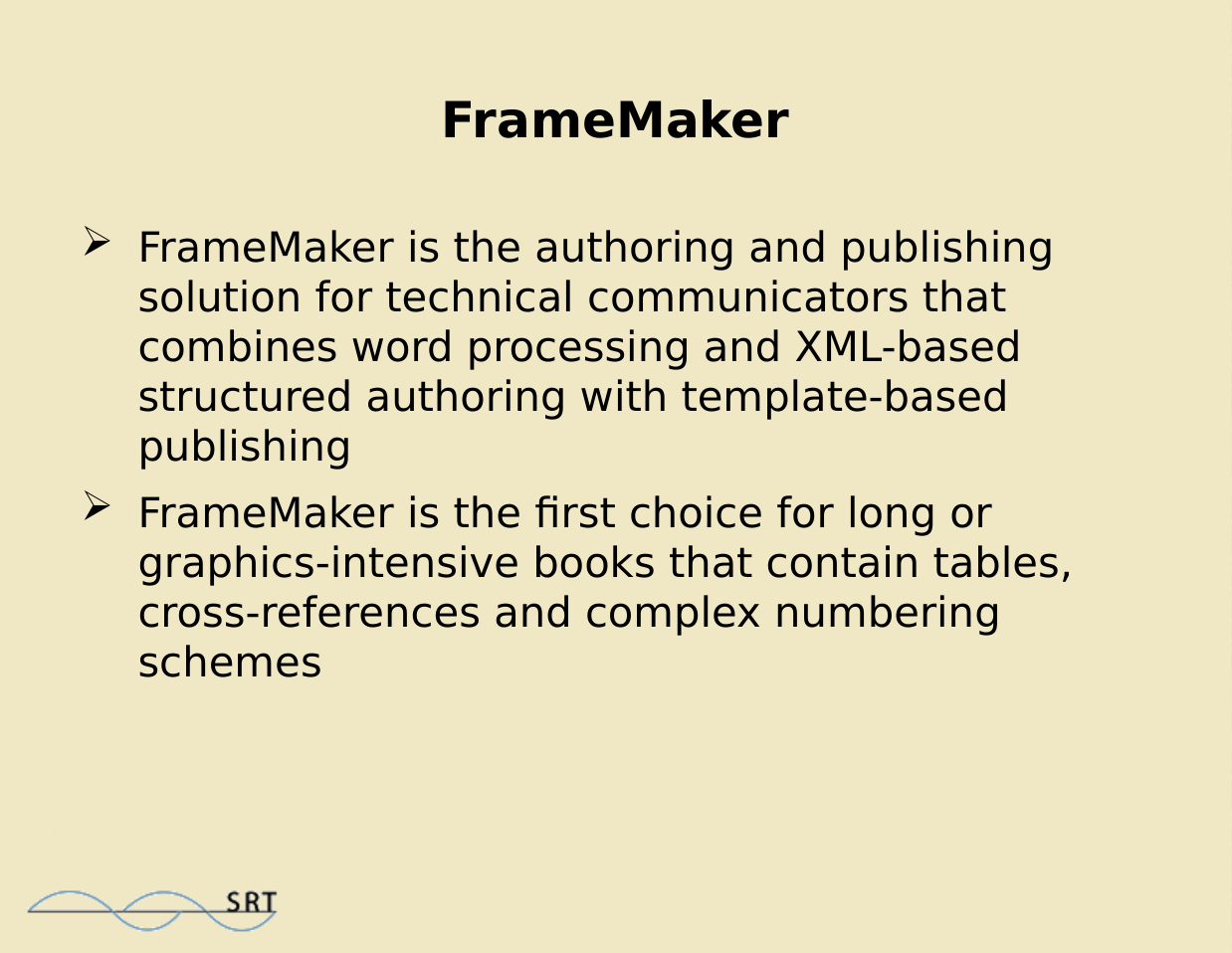

# FrameMaker
FrameMaker is the authoring and publishing solution for technical communicators that combines word processing and XML-based structured authoring with template-based publishing
FrameMaker is the first choice for long or graphics-intensive books that contain tables, cross-references and complex numbering schemes